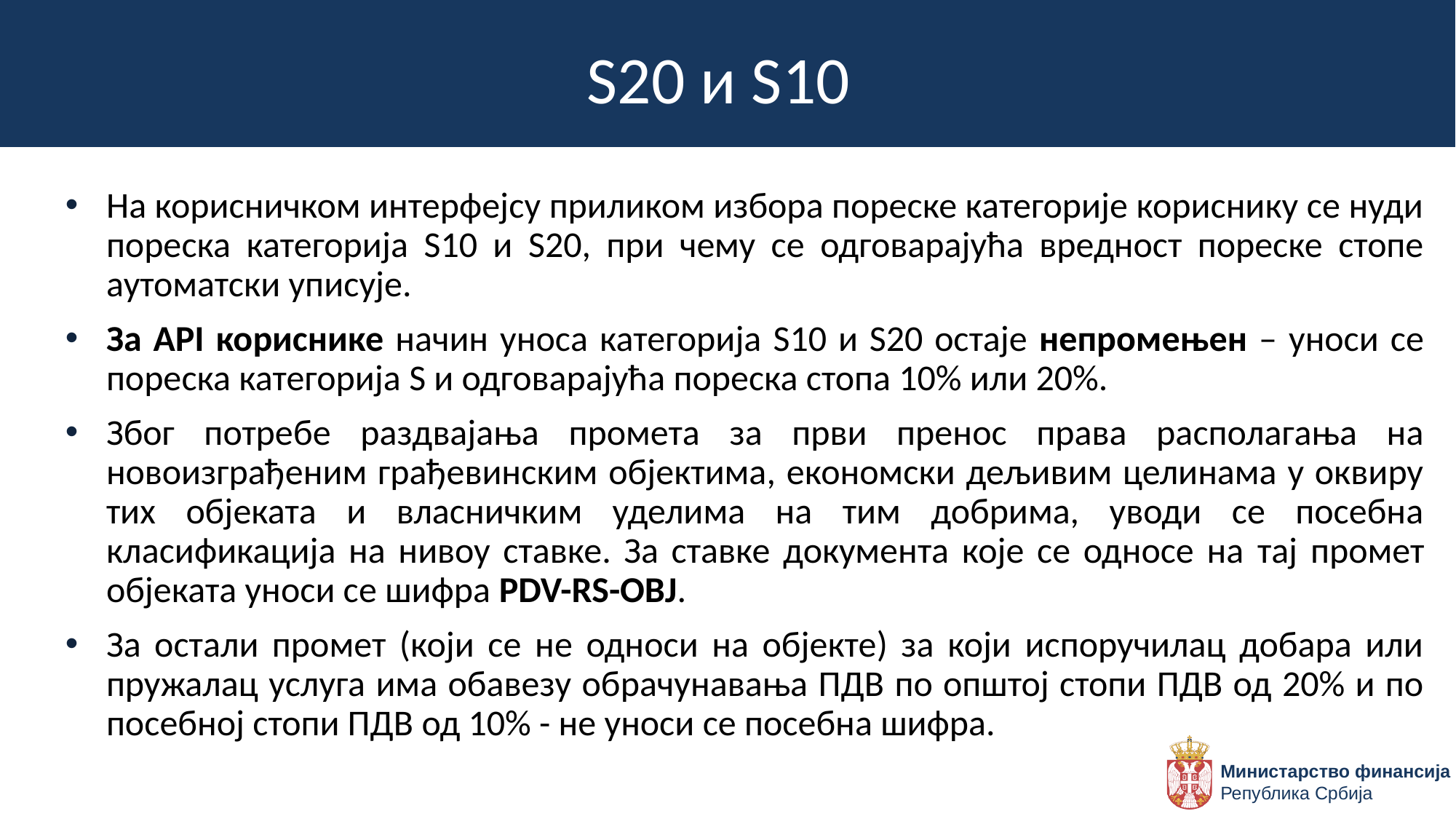

S20 и S10
На корисничком интерфејсу приликом избора пореске категорије кориснику се нуди пореска категорија S10 и S20, при чему се одговарајућа вредност пореске стопе аутоматски уписује.
За API кориснике начин уноса категорија S10 и S20 остаје непромењен – уноси се пореска категорија S и одговарајућа пореска стопа 10% или 20%.
Због потребе раздвајања промета за први пренос права располагања на новоизграђеним грађевинским објектима, економски дељивим целинама у оквиру тих објеката и власничким уделима на тим добрима, уводи се посебна класификација на нивоу ставке. За ставке документа које се односе на тај промет објеката уноси се шифра PDV-RS-OBJ.
За остали промет (који се не односи на објекте) за који испоручилац добара или пружалац услуга има обавезу обрачунавања ПДВ по општој стопи ПДВ од 20% и по посебној стопи ПДВ од 10% - не уноси се посебна шифра.

Министарство финансија
Република Србија